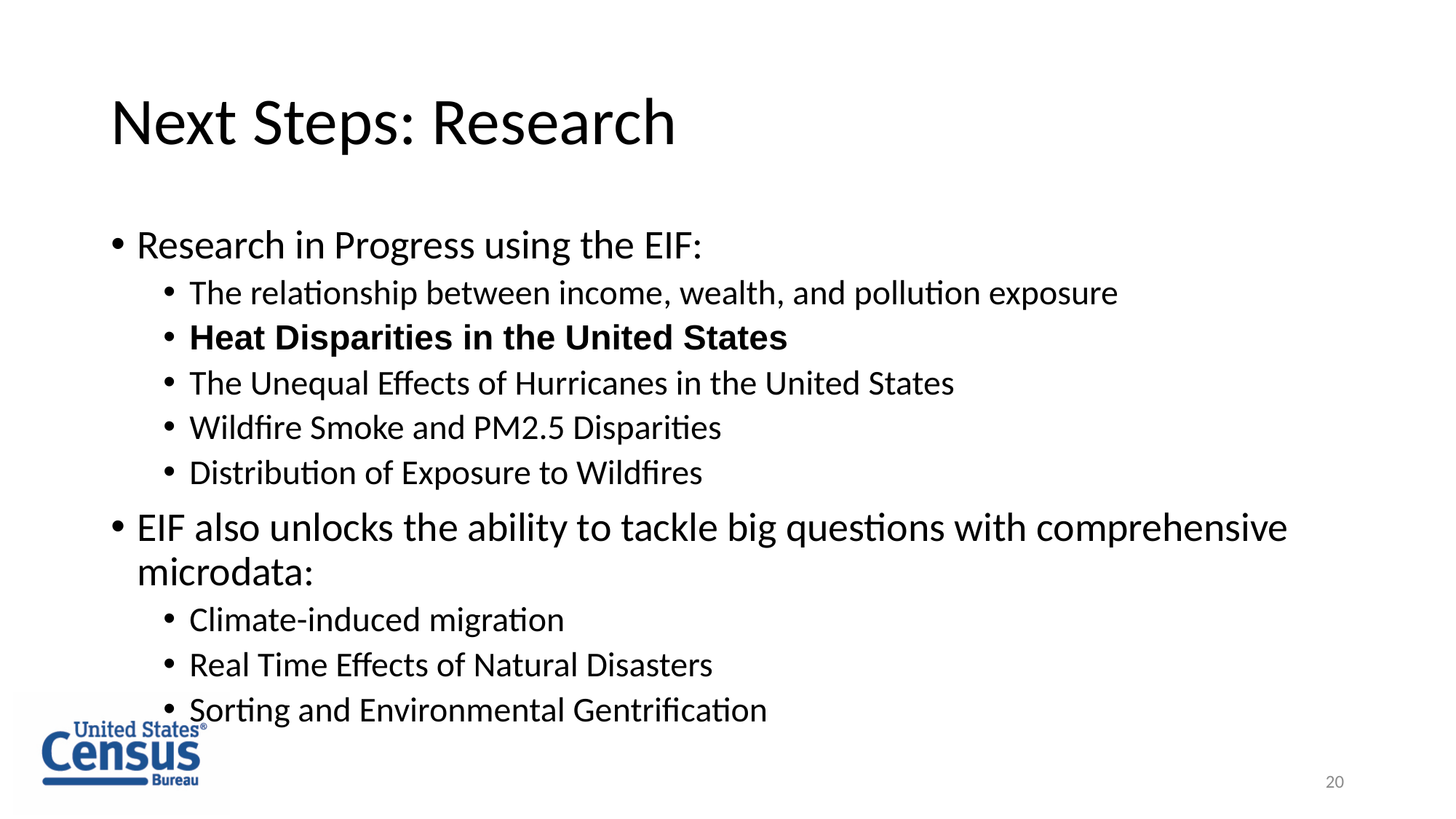

# Next Steps: Research
Research in Progress using the EIF:
The relationship between income, wealth, and pollution exposure
Heat Disparities in the United States
The Unequal Effects of Hurricanes in the United States
Wildfire Smoke and PM2.5 Disparities
Distribution of Exposure to Wildfires
EIF also unlocks the ability to tackle big questions with comprehensive microdata:
Climate-induced migration
Real Time Effects of Natural Disasters
Sorting and Environmental Gentrification

20